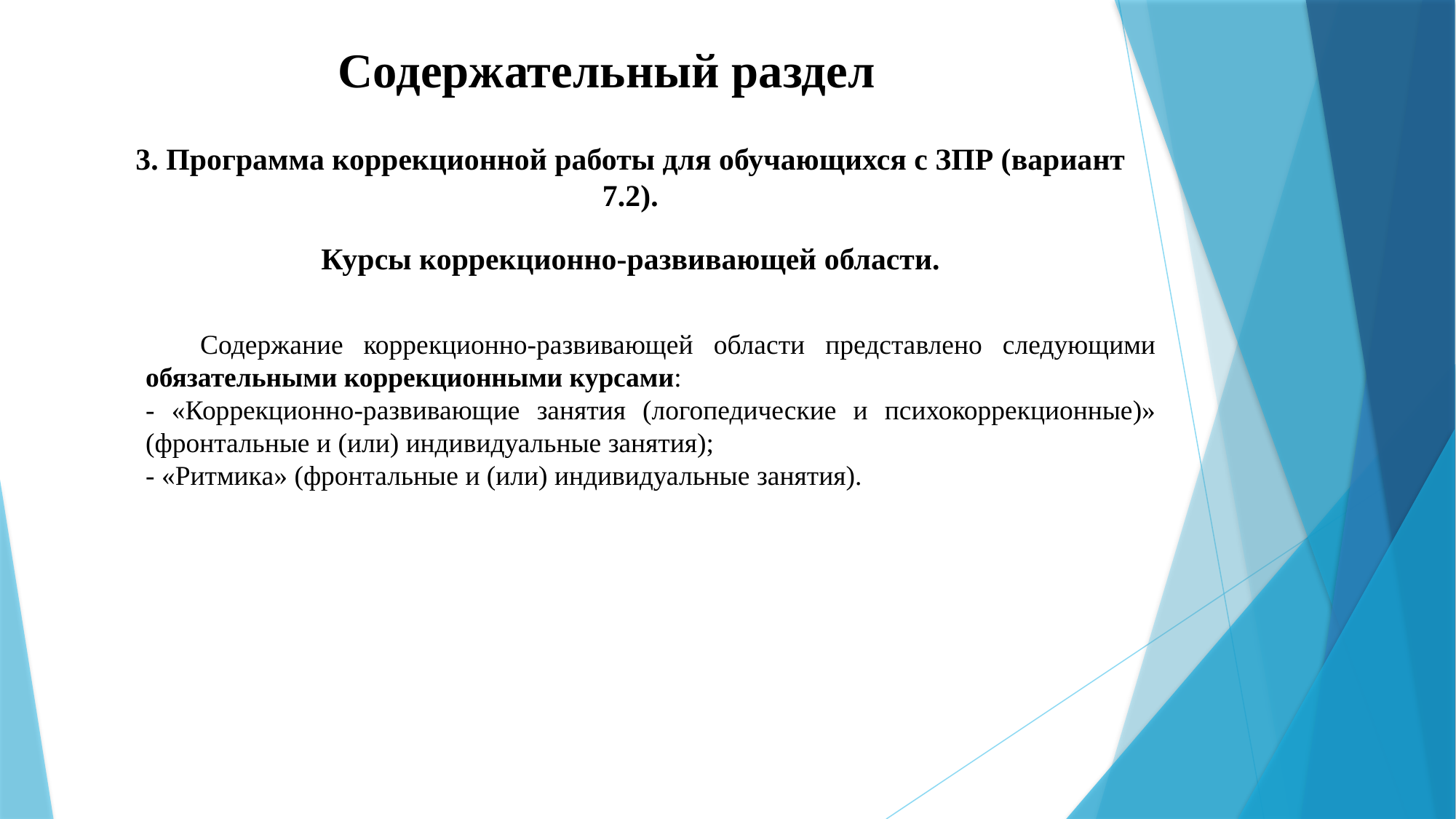

# Содержательный раздел
3. Программа коррекционной работы для обучающихся с ЗПР (вариант 7.2).
Курсы коррекционно-развивающей области.

Содержание коррекционно-развивающей области представлено следующими обязательными коррекционными курсами:
- «Коррекционно-развивающие занятия (логопедические и психокоррекционные)» (фронтальные и (или) индивидуальные занятия);
- «Ритмика» (фронтальные и (или) индивидуальные занятия).